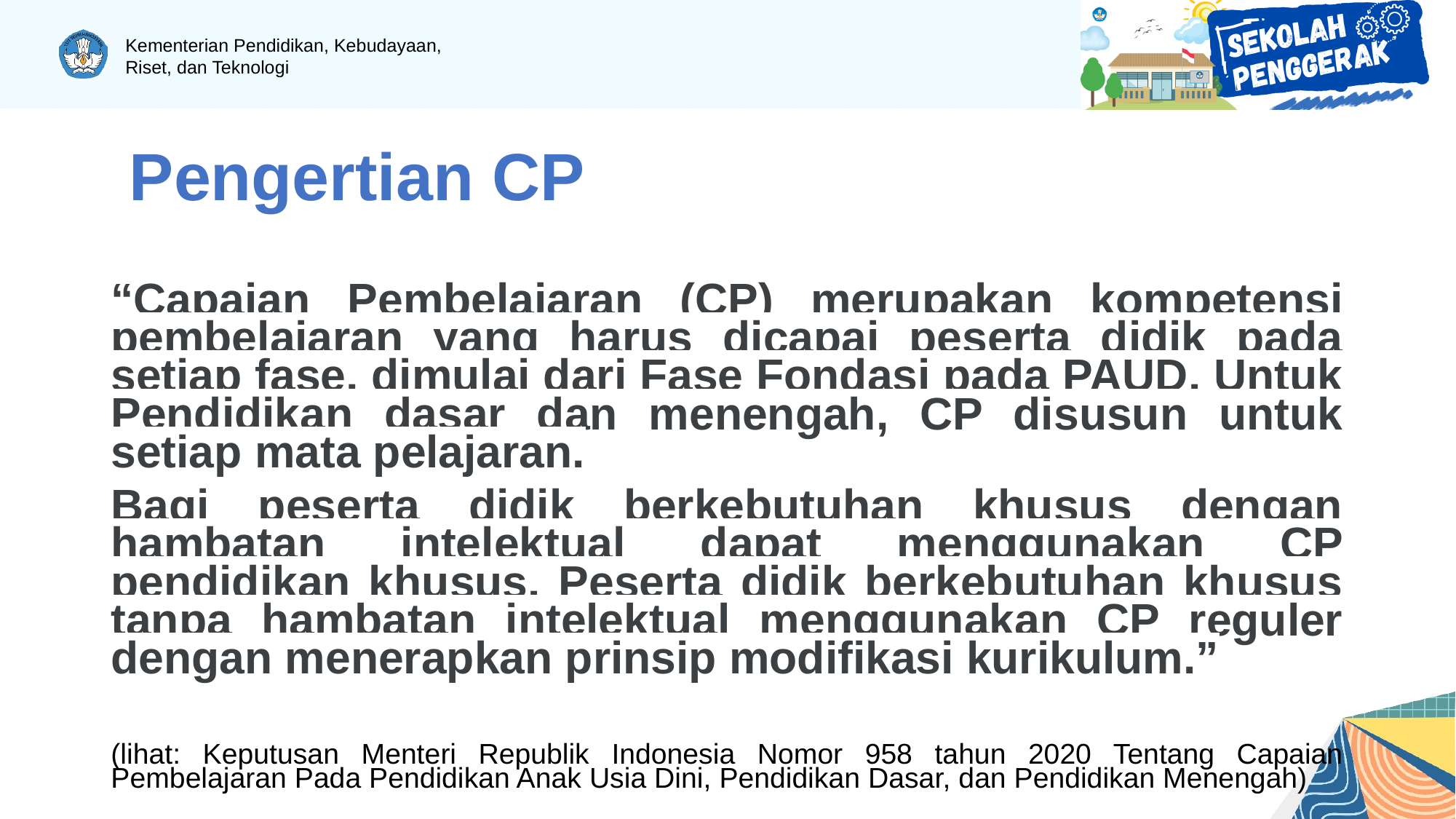

# Pengertian CP
“Capaian Pembelajaran (CP) merupakan kompetensi pembelajaran yang harus dicapai peserta didik pada setiap fase, dimulai dari Fase Fondasi pada PAUD. Untuk Pendidikan dasar dan menengah, CP disusun untuk setiap mata pelajaran.
Bagi peserta didik berkebutuhan khusus dengan hambatan intelektual dapat menggunakan CP pendidikan khusus. Peserta didik berkebutuhan khusus tanpa hambatan intelektual menggunakan CP reguler dengan menerapkan prinsip modifikasi kurikulum.”

(lihat: Keputusan Menteri Republik Indonesia Nomor 958 tahun 2020 Tentang Capaian Pembelajaran Pada Pendidikan Anak Usia Dini, Pendidikan Dasar, dan Pendidikan Menengah)